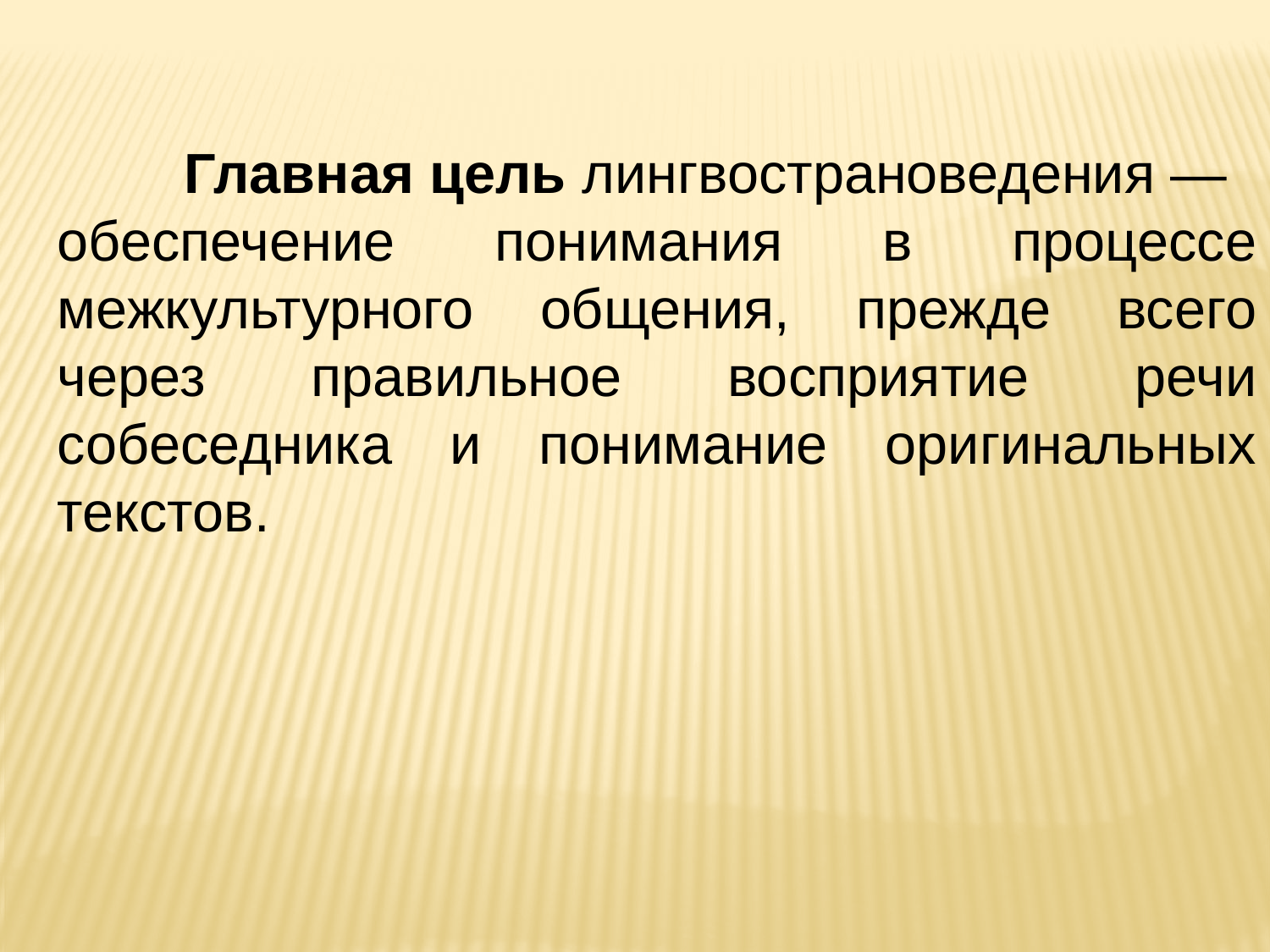

Главная цель лингвострановедения —
обеспечение понимания в процессе межкультурного общения, прежде всего через правильное восприятие речи собеседника и понимание оригинальных текстов.